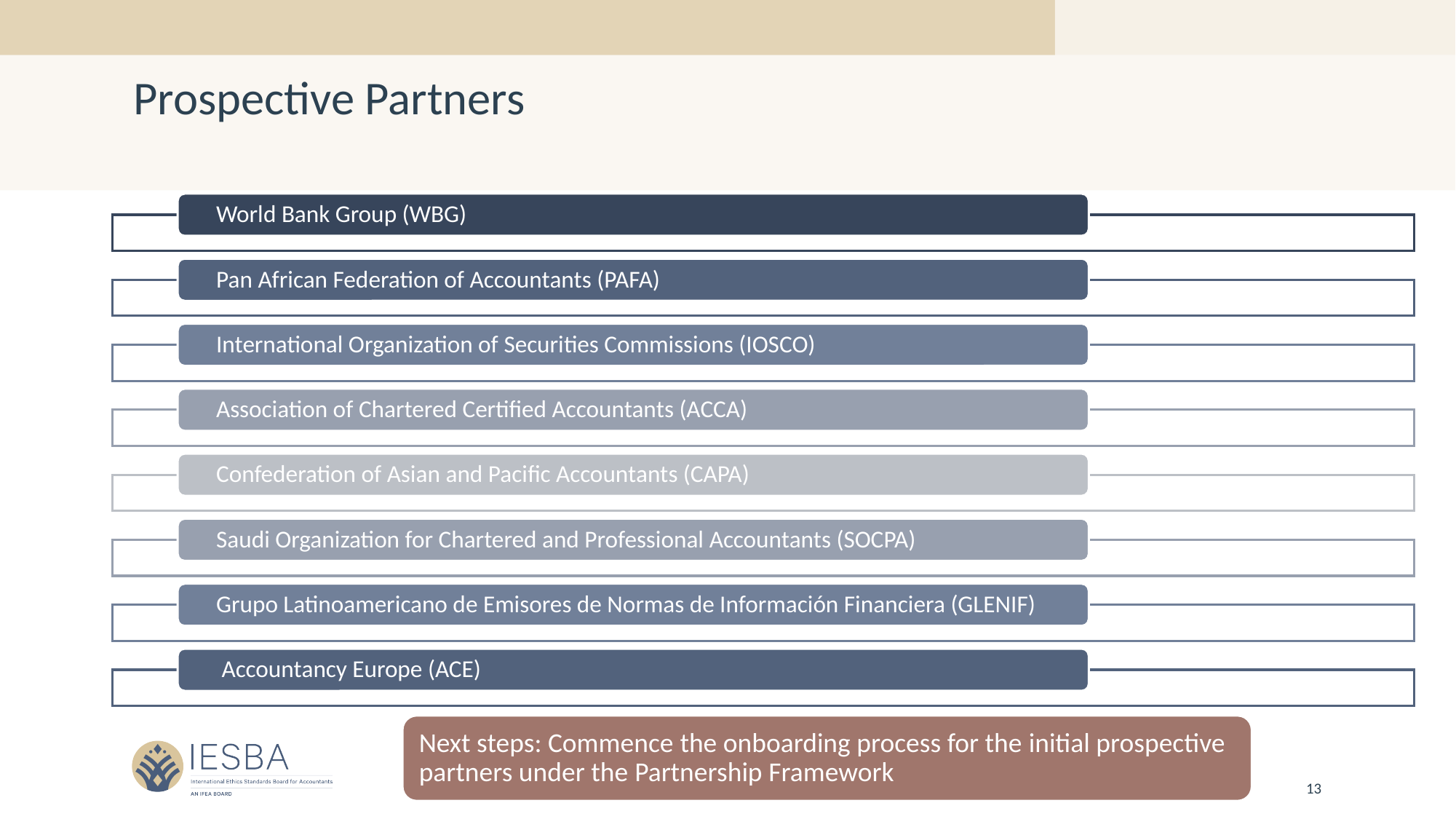

# Prospective Partners
World Bank Group (WBG)
Pan African Federation of Accountants (PAFA)
International Organization of Securities Commissions (IOSCO)
Association of Chartered Certified Accountants (ACCA)
Confederation of Asian and Pacific Accountants (CAPA)
Saudi Organization for Chartered and Professional Accountants (SOCPA)
Grupo Latinoamericano de Emisores de Normas de Información Financiera (GLENIF)
 Accountancy Europe (ACE)
Next steps: Commence the onboarding process for the initial prospective partners under the Partnership Framework
13